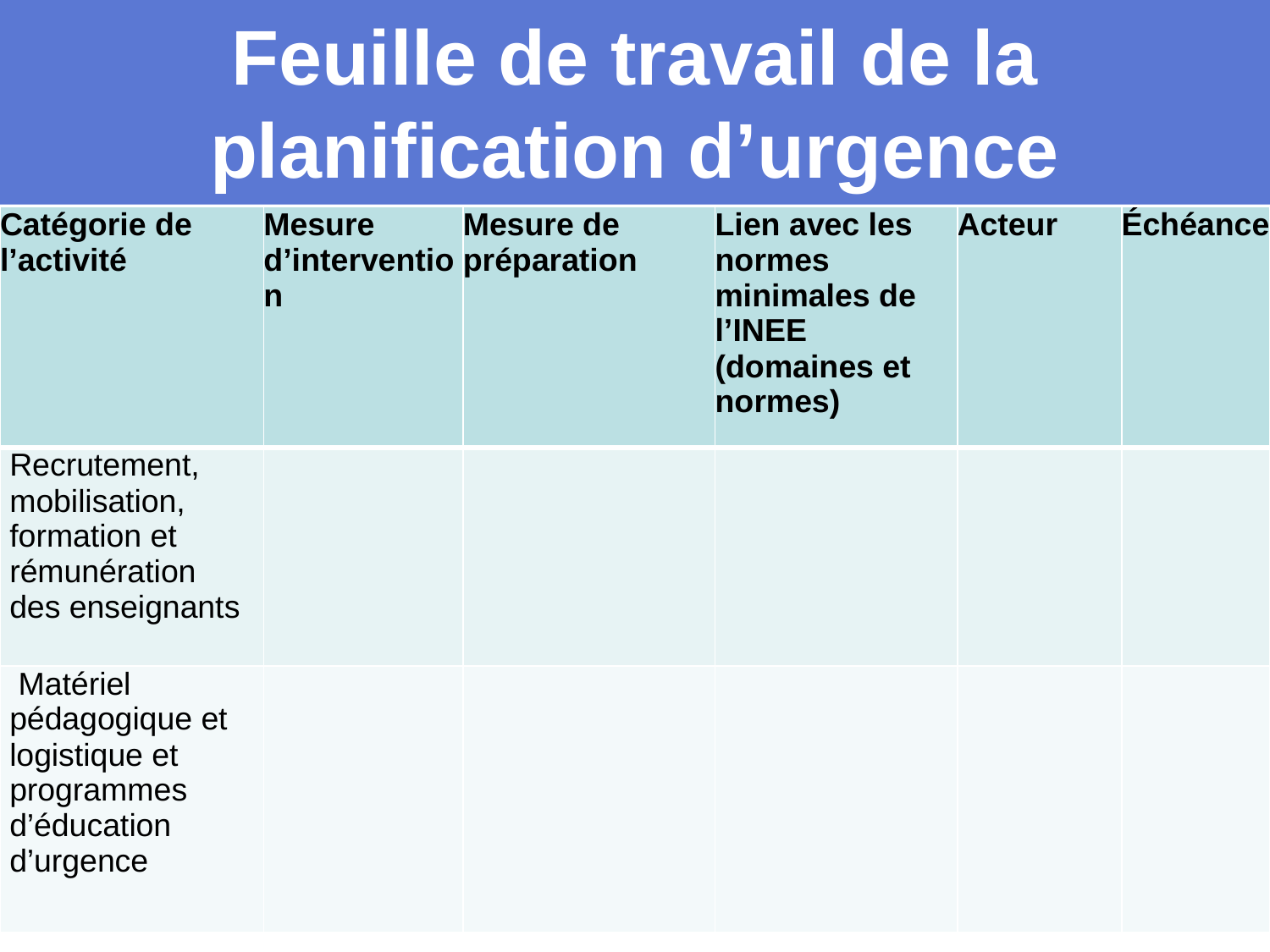

# Feuille de travail de la planification d’urgence
| Catégorie de l’activité | Mesure d’intervention | Mesure de préparation | Lien avec les normes minimales de l’INEE (domaines et normes) | Acteur | Échéance |
| --- | --- | --- | --- | --- | --- |
| Recrutement, mobilisation, formation et rémunération des enseignants |  |  |  |  |  |
| Matériel pédagogique et logistique et programmes d’éducation d’urgence |  |  |  |  |  |
INEE and Education Cluster